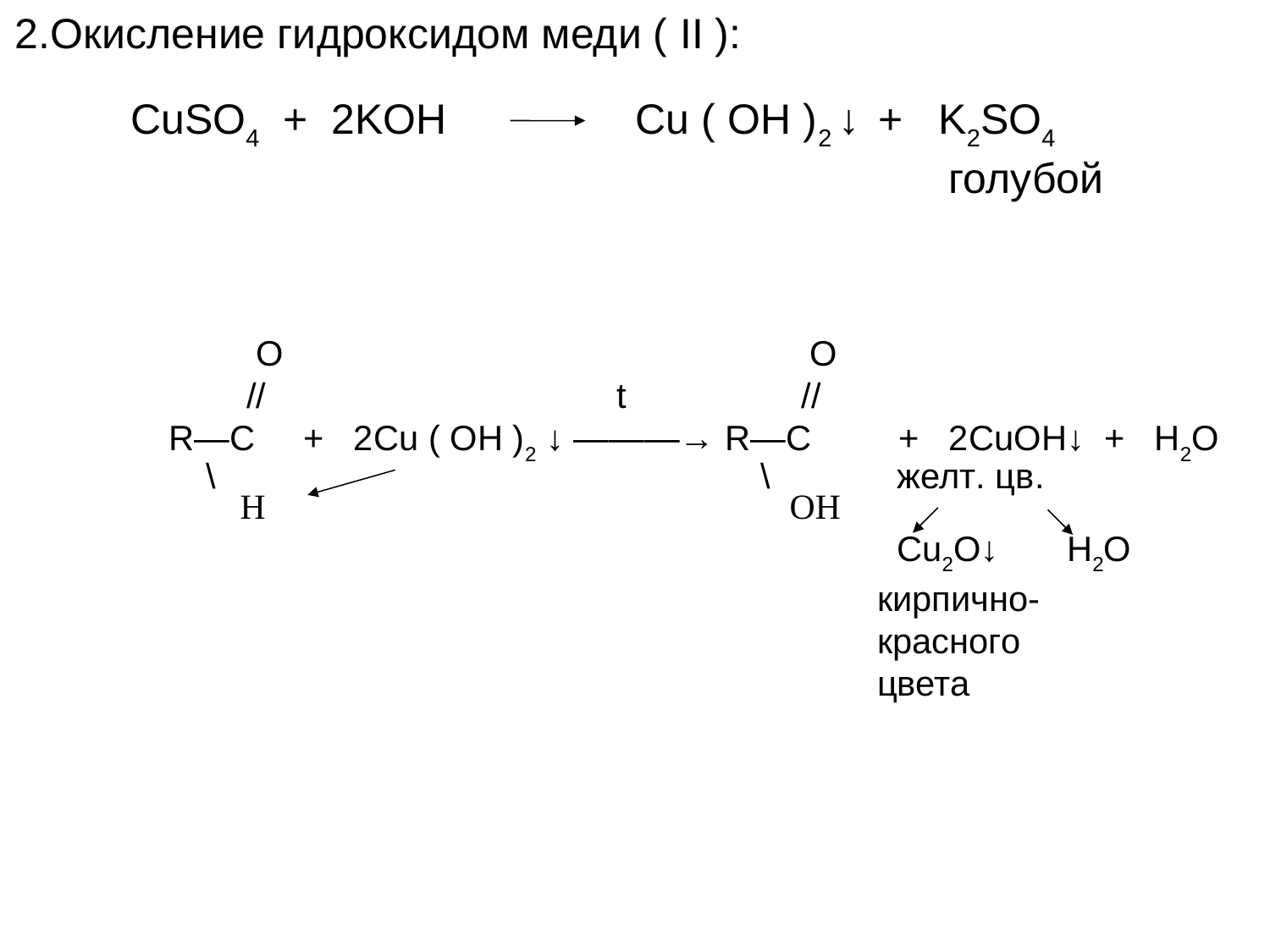

2.Окисление гидроксидом меди ( II ):
CuSO4  +  2KOH                Cu ( OH )2 ↓  +   K2SO4
                                                                     голубой

                        O                                                      O
                       //                                    t                  //
               R—C     +   2Cu ( OH )2 ↓ ———→ R—C         +   2CuOH↓  +   H2O

\                                                        \             желт. цв.

                                     H                                                           OH
                                                                                                  Сu2O↓       H2O
                                                                                                кирпично-
                                                                                                красного
                                                                                                цвета